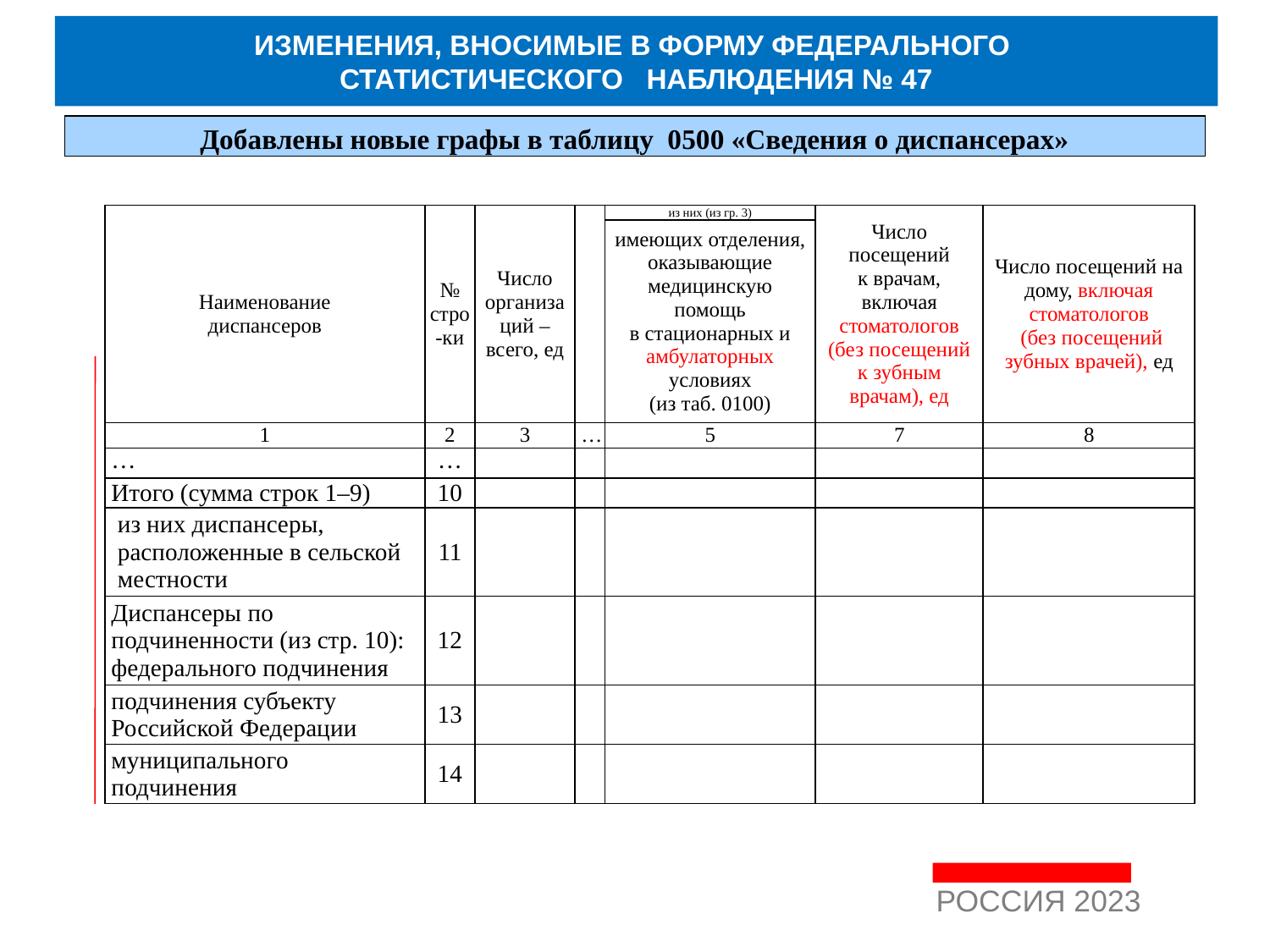

ИЗМЕНЕНИЯ, ВНОСИМЫЕ В ФОРМУ ФЕДЕРАЛЬНОГО
СТАТИСТИЧЕСКОГО   НАБЛЮДЕНИЯ № 47

Добавлены новые графы в таблицу  0500 «Сведения о диспансерах»

| Наименование диспансеров | № стро-ки | Число организаций – всего, ед |  | из них (из гр. 3) | Число посещений к врачам, включая стоматологов (без посещений к зубным врачам), ед | Число посещений на дому, включая стоматологов (без посещений зубных врачей), ед |
| --- | --- | --- | --- | --- | --- | --- |
|  |  |  |  | имеющих отделения, оказывающие медицинскую помощь в стационарных и амбулаторных условиях (из таб. 0100) |  |  |
| 1 | 2 | 3 | … | 5 | 7 | 8 |
| … | … |  |  |  |  |  |
| Итого (сумма строк 1–9) | 10 |  |  |  |  |  |
| из них диспансеры, расположенные в сельской местности | 11 |  |  |  |  |  |
| Диспансеры по подчиненности (из стр. 10): федерального подчинения | 12 |  |  |  |  |  |
| подчинения субъекту Российской Федерации | 13 |  |  |  |  |  |
| муниципального подчинения | 14 |  |  |  |  |  |

РОССИЯ 2023